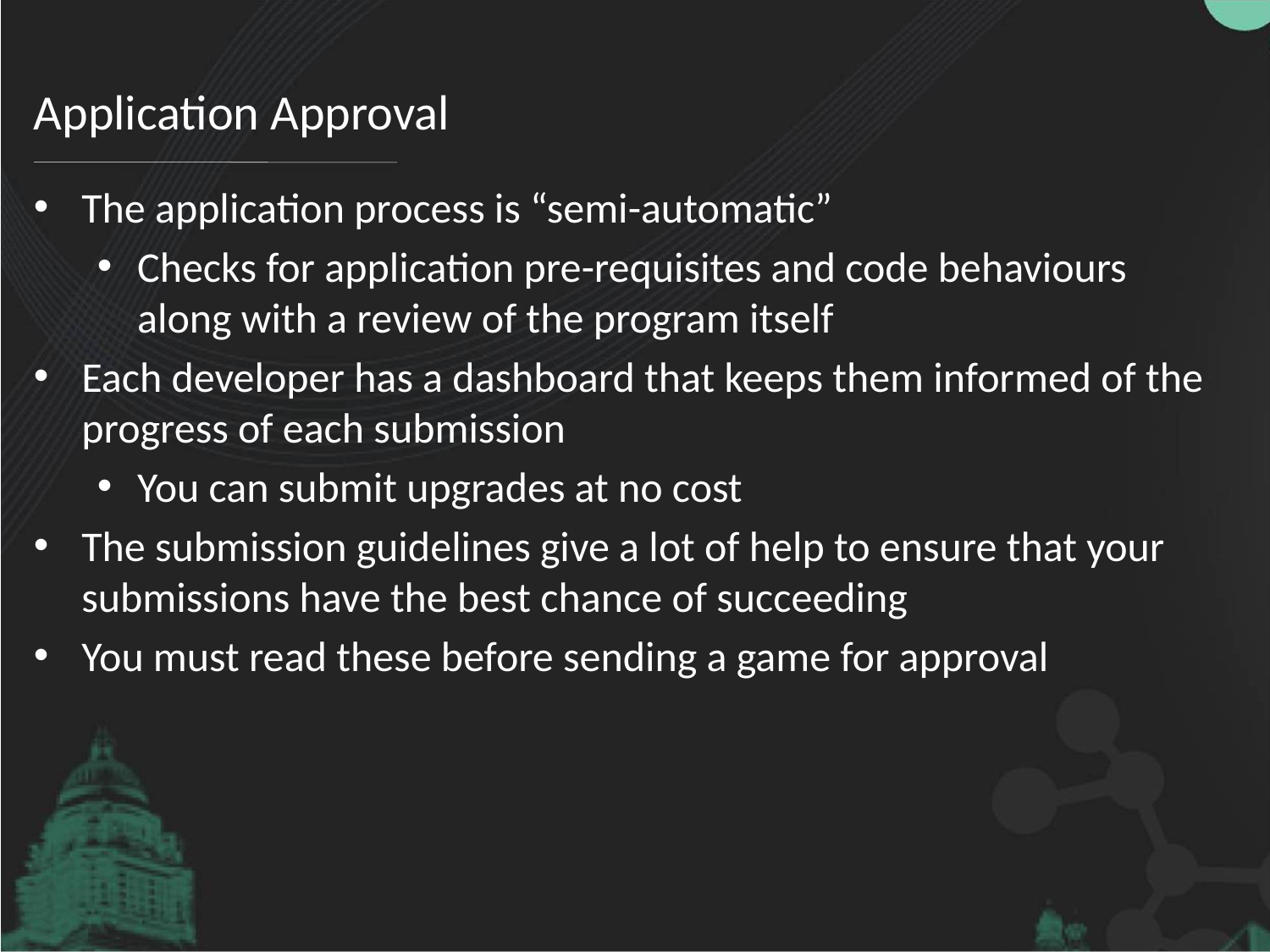

# Application Approval
The application process is “semi-automatic”
Checks for application pre-requisites and code behaviours along with a review of the program itself
Each developer has a dashboard that keeps them informed of the progress of each submission
You can submit upgrades at no cost
The submission guidelines give a lot of help to ensure that your submissions have the best chance of succeeding
You must read these before sending a game for approval